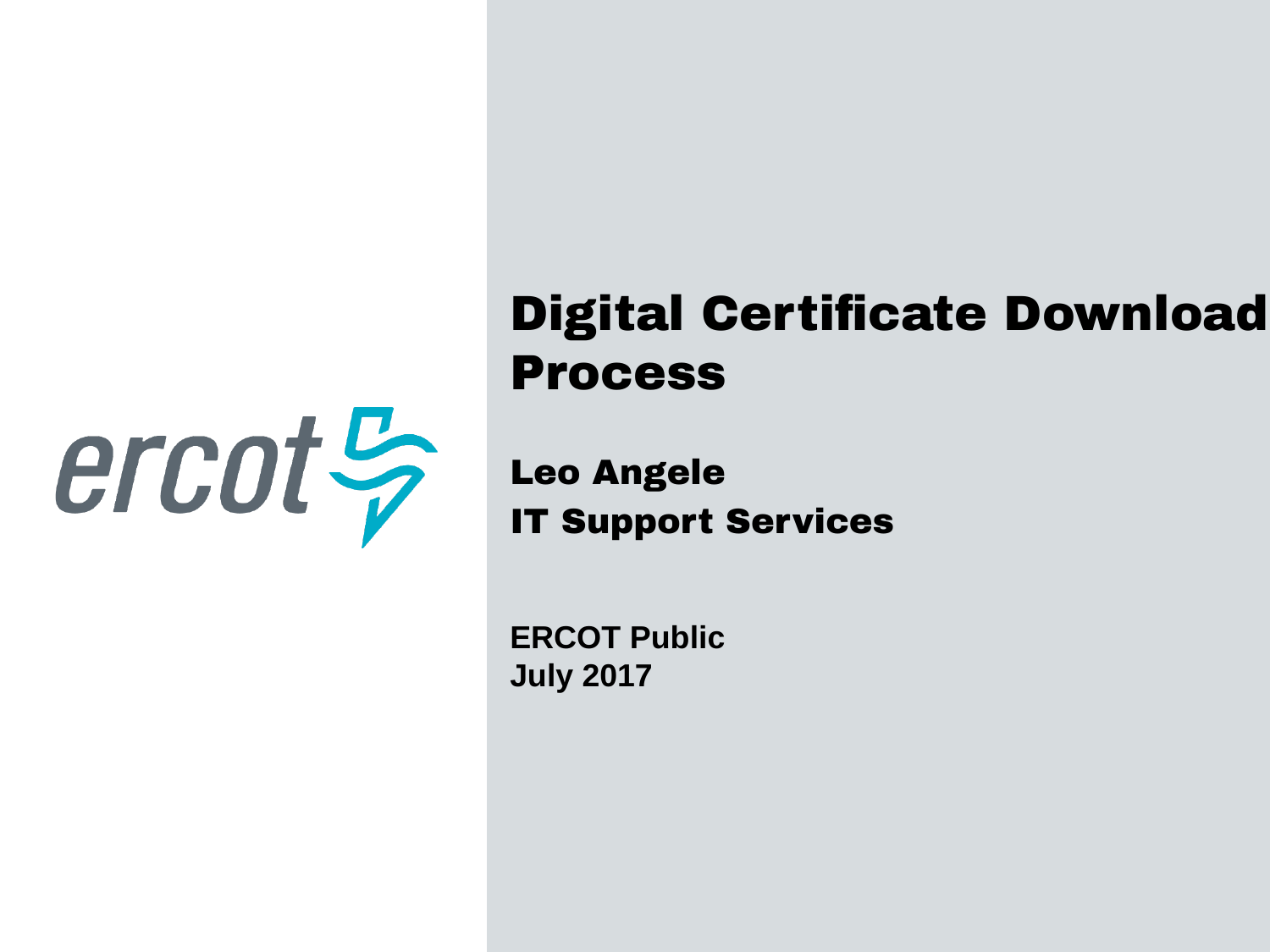

Digital Certificate Download Process

Leo Angele
IT Support Services

ERCOT Public
July 2017